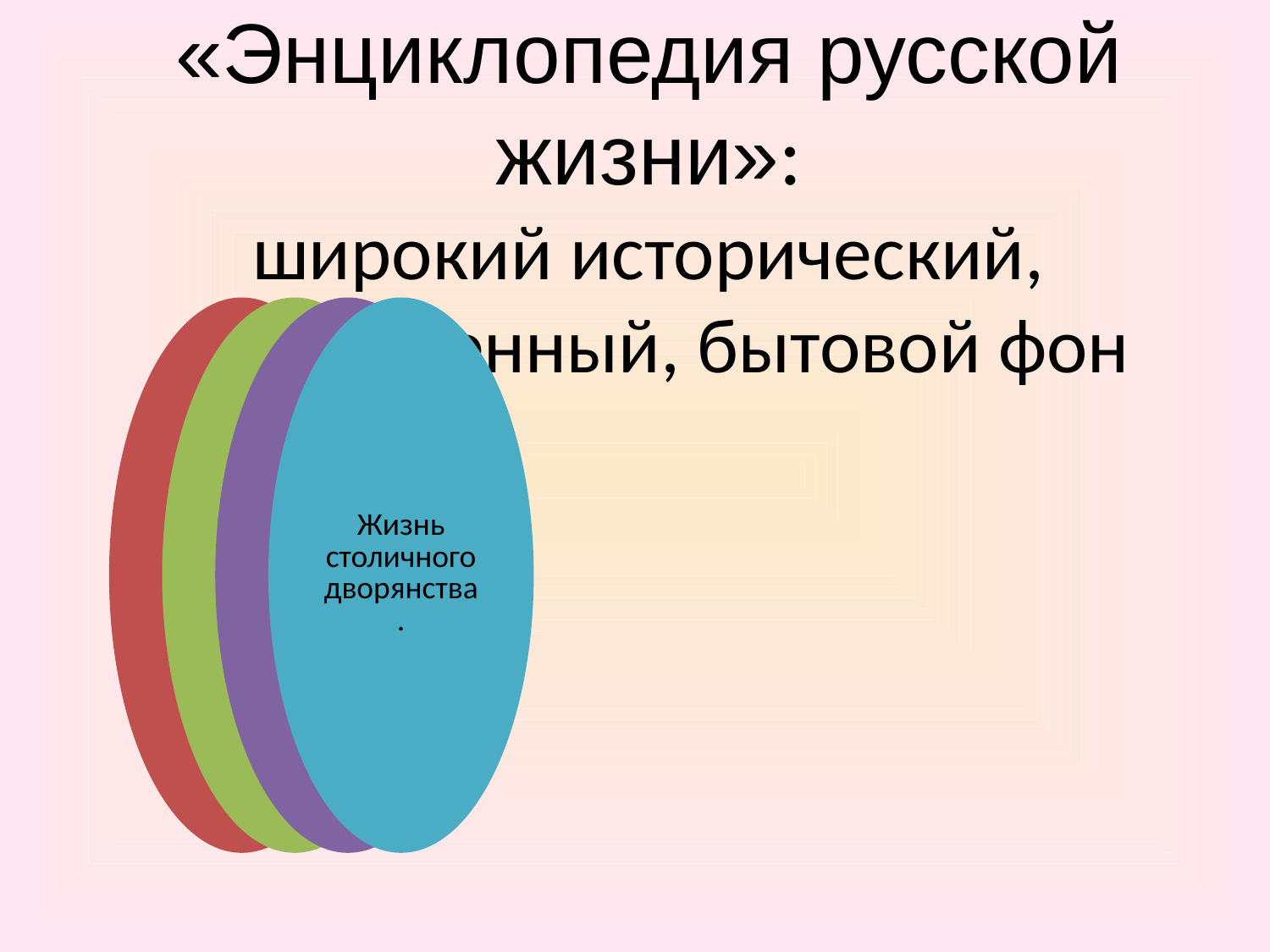

# «Энциклопедия русской жизни»: широкий исторический, общественный, бытовой фон